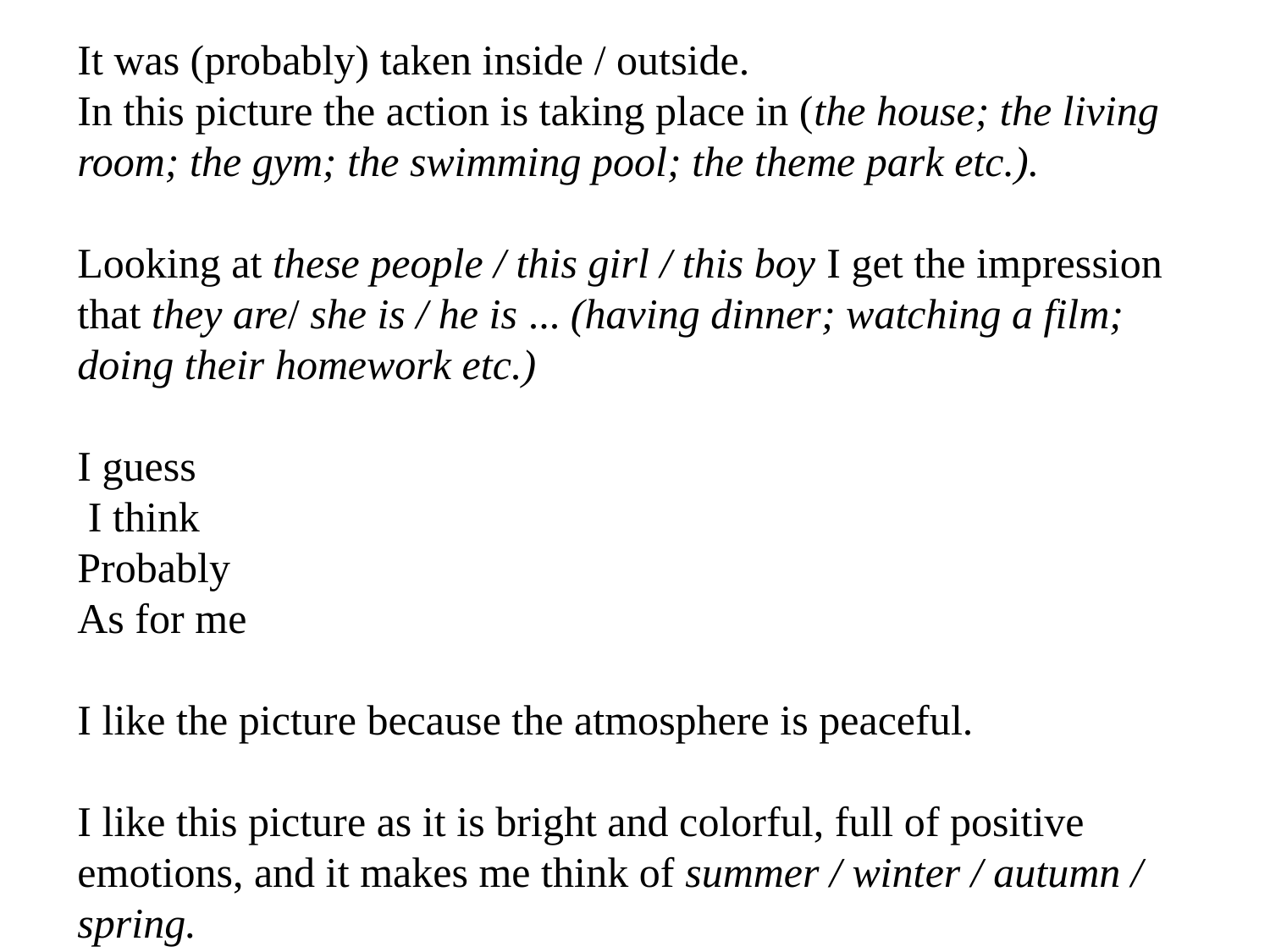

It was (probably) taken inside / outside.
In this picture the action is taking place in (the house; the living room; the gym; the swimming pool; the theme park etc.).

Looking at these people / this girl / this boy I get the impression that they are/ she is / he is ... (having dinner; watching a film; doing their homework etc.)

I guess
 I think
Probably
As for me

I like the picture because the atmosphere is peaceful.

I like this picture as it is bright and colorful, full of positive emotions, and it makes me think of summer / winter / autumn / spring.